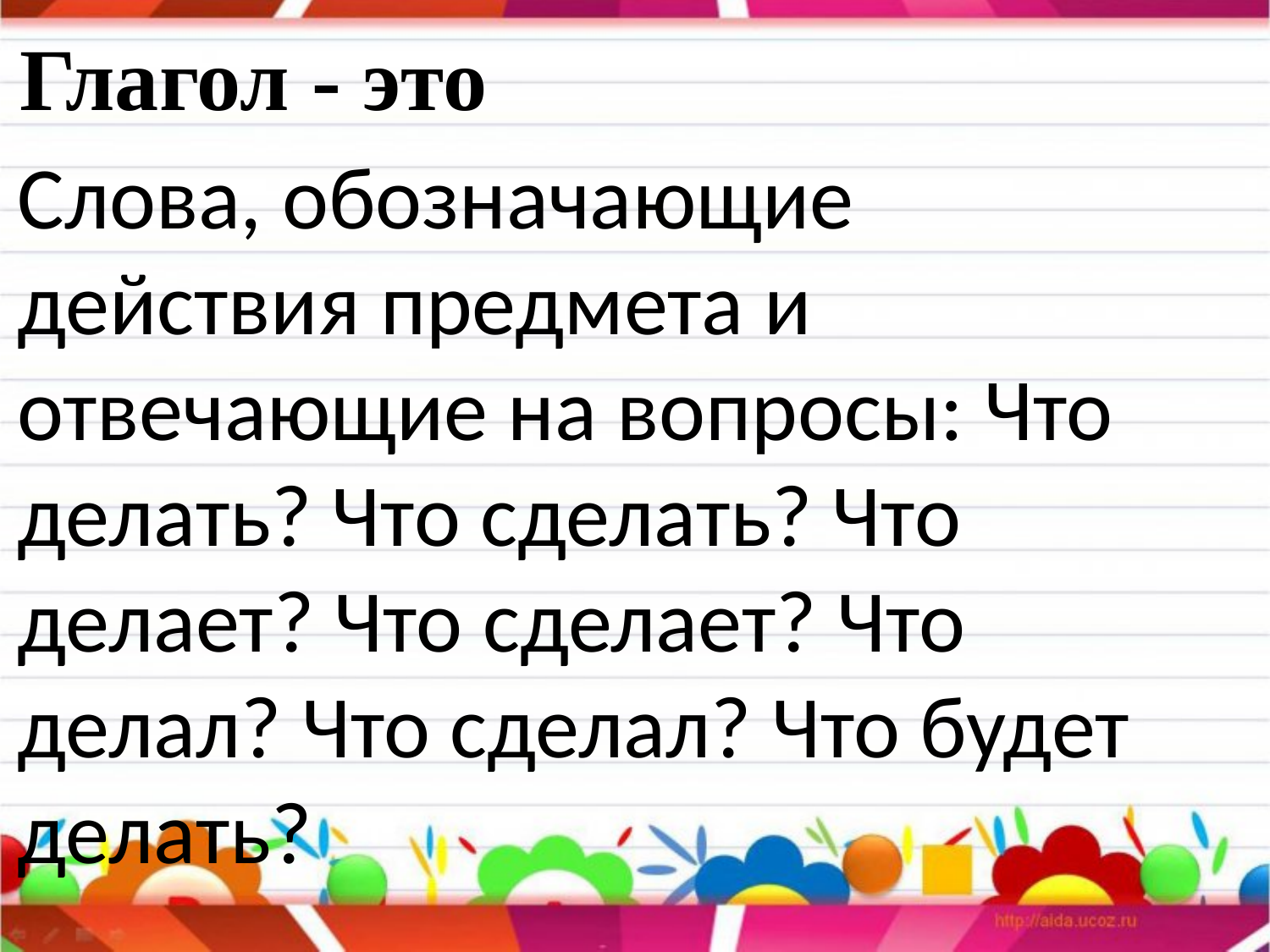

Глагол - это
Слова, обозначающие действия предмета и отвечающие на вопросы: Что делать? Что сделать? Что делает? Что сделает? Что делал? Что сделал? Что будет делать?